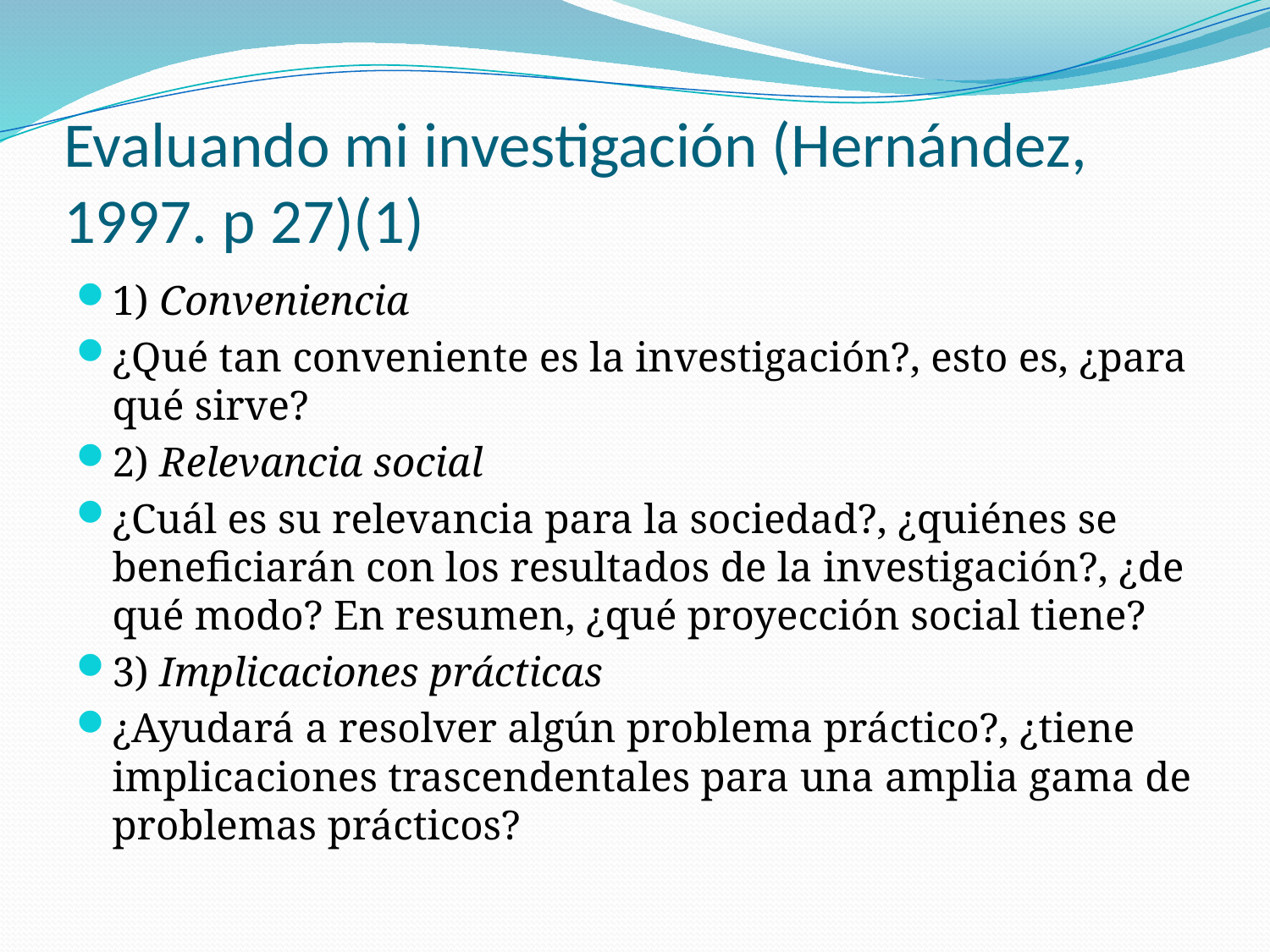

# Evaluando mi investigación (Hernández, 1997. p 27)(1)
1) Conveniencia
¿Qué tan conveniente es la investigación?, esto es, ¿para qué sirve?
2) Relevancia social
¿Cuál es su relevancia para la sociedad?, ¿quiénes se beneficiarán con los resultados de la investigación?, ¿de qué modo? En resumen, ¿qué proyección social tiene?
3) Implicaciones prácticas
¿Ayudará a resolver algún problema práctico?, ¿tiene implicaciones trascendentales para una amplia gama de problemas prácticos?